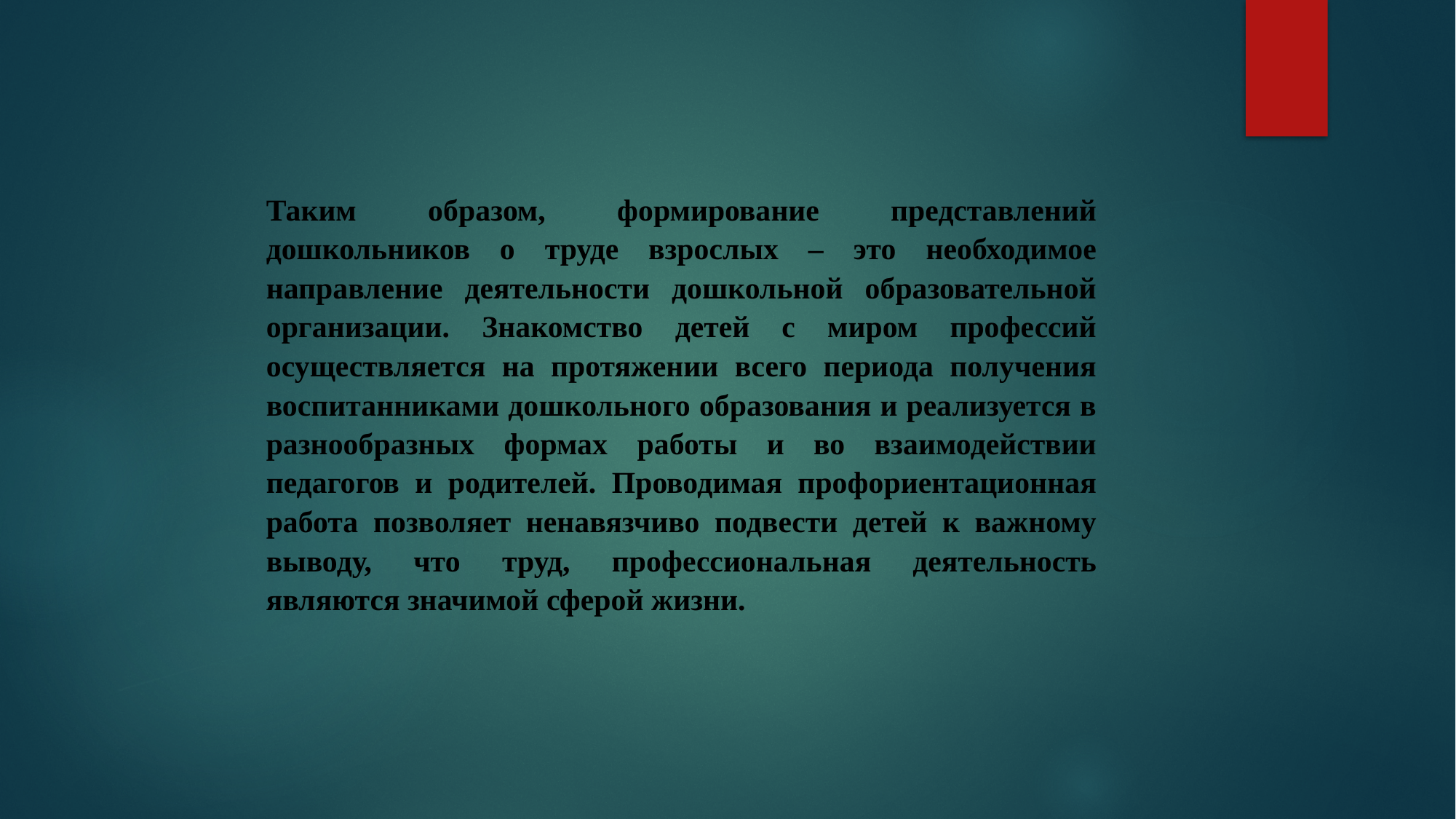

Таким образом, формирование представлений дошкольников о труде взрослых – это необходимое направление деятельности дошкольной образовательной организации. Знакомство детей с миром профессий осуществляется на протяжении всего периода получения воспитанниками дошкольного образования и реализуется в разнообразных формах работы и во взаимодействии педагогов и родителей. Проводимая профориентационная работа позволяет ненавязчиво подвести детей к важному выводу, что труд, профессиональная деятельность являются значимой сферой жизни.